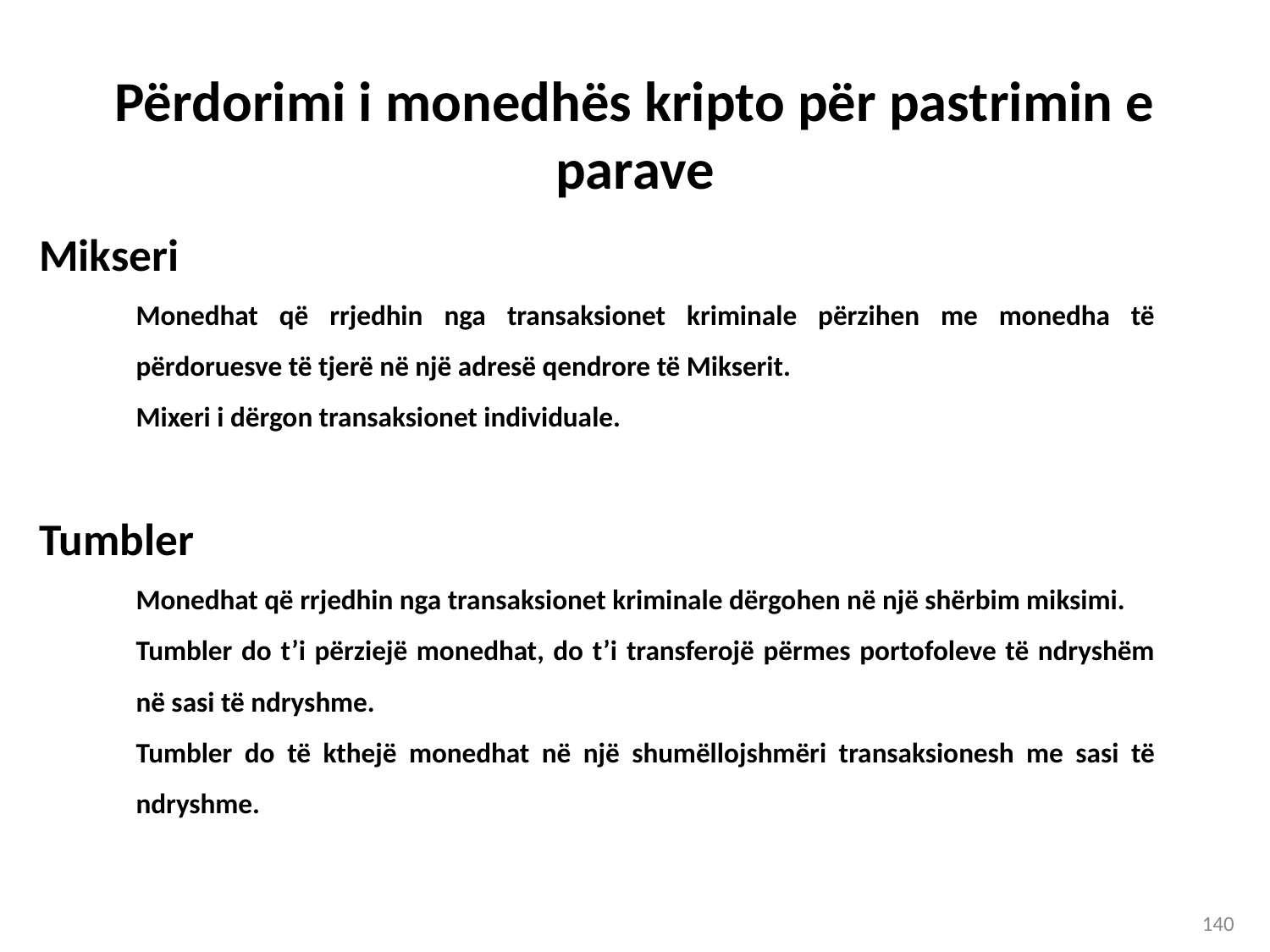

# Përdorimi i monedhës kripto për pastrimin e parave
Mikseri
Monedhat që rrjedhin nga transaksionet kriminale përzihen me monedha të përdoruesve të tjerë në një adresë qendrore të Mikserit.
Mixeri i dërgon transaksionet individuale.

Tumbler
Monedhat që rrjedhin nga transaksionet kriminale dërgohen në një shërbim miksimi.
Tumbler do t’i përziejë monedhat, do t’i transferojë përmes portofoleve të ndryshëm në sasi të ndryshme.
Tumbler do të kthejë monedhat në një shumëllojshmëri transaksionesh me sasi të ndryshme.
140